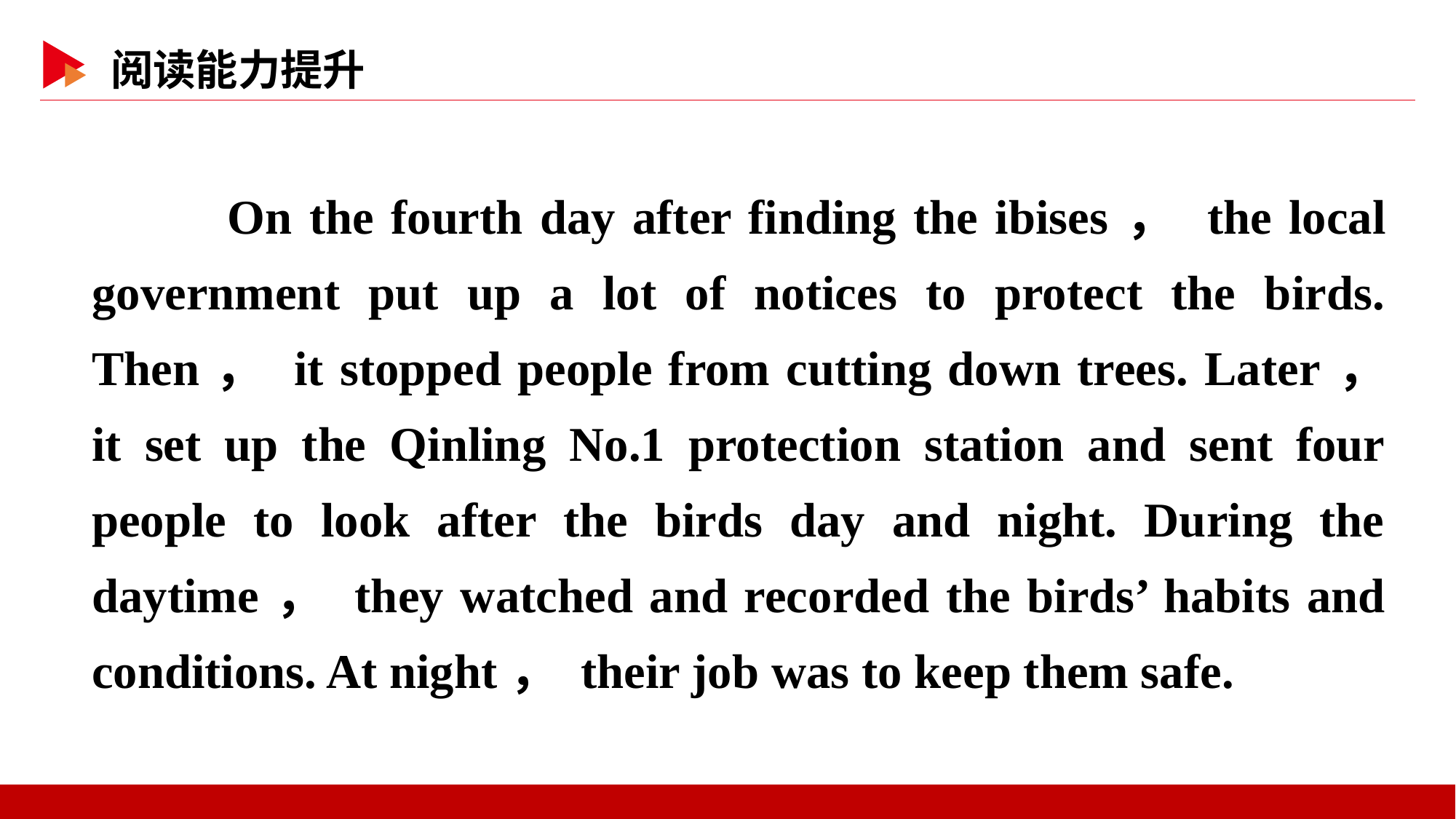

On the fourth day after finding the ibises， the local government put up a lot of notices to protect the birds. Then， it stopped people from cutting down trees. Later， it set up the Qinling No.1 protection station and sent four people to look after the birds day and night. During the daytime， they watched and recorded the birds’ habits and conditions. At night， their job was to keep them safe.